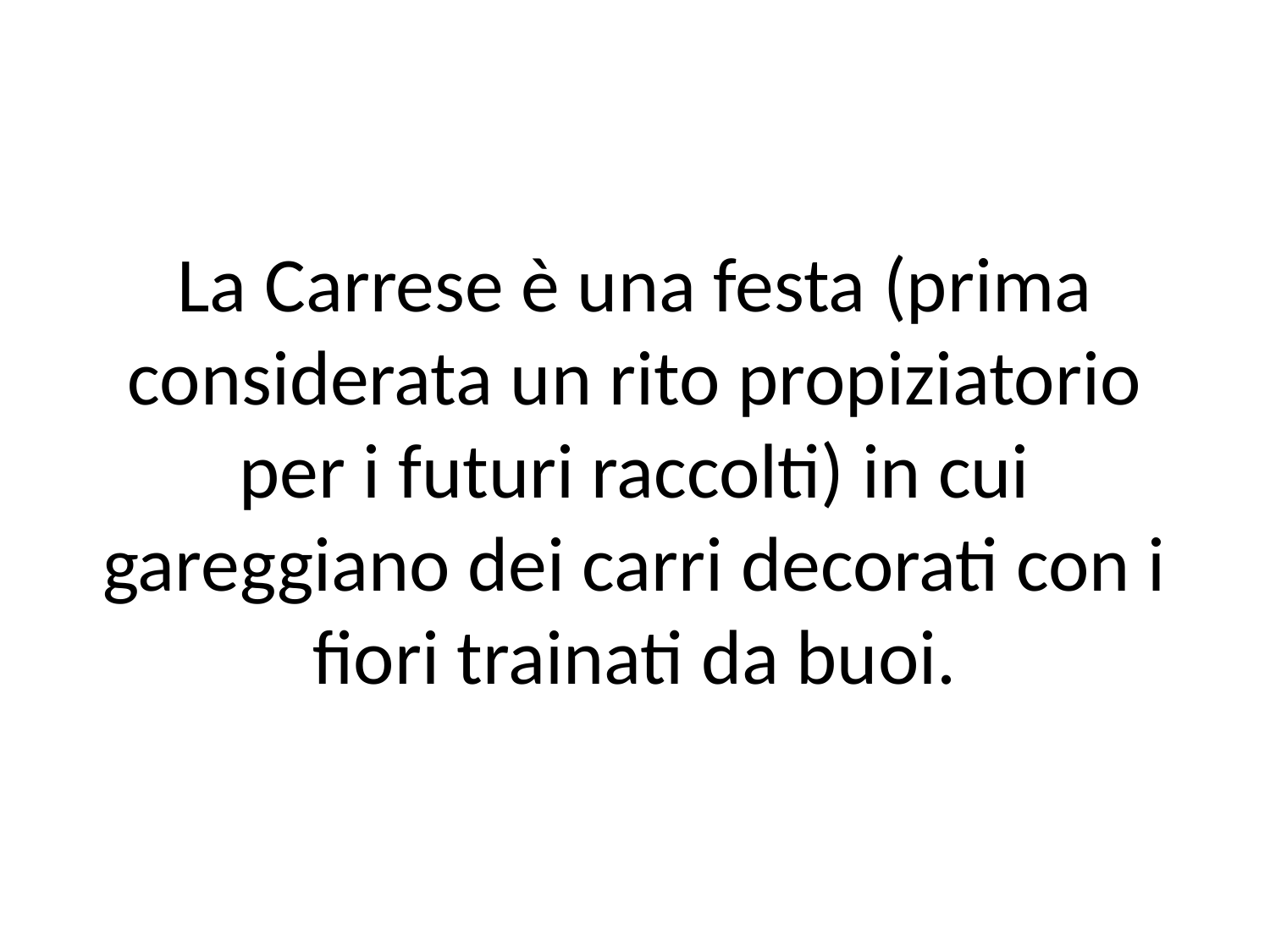

# La Carrese è una festa (prima considerata un rito propiziatorio per i futuri raccolti) in cui gareggiano dei carri decorati con i fiori trainati da buoi.